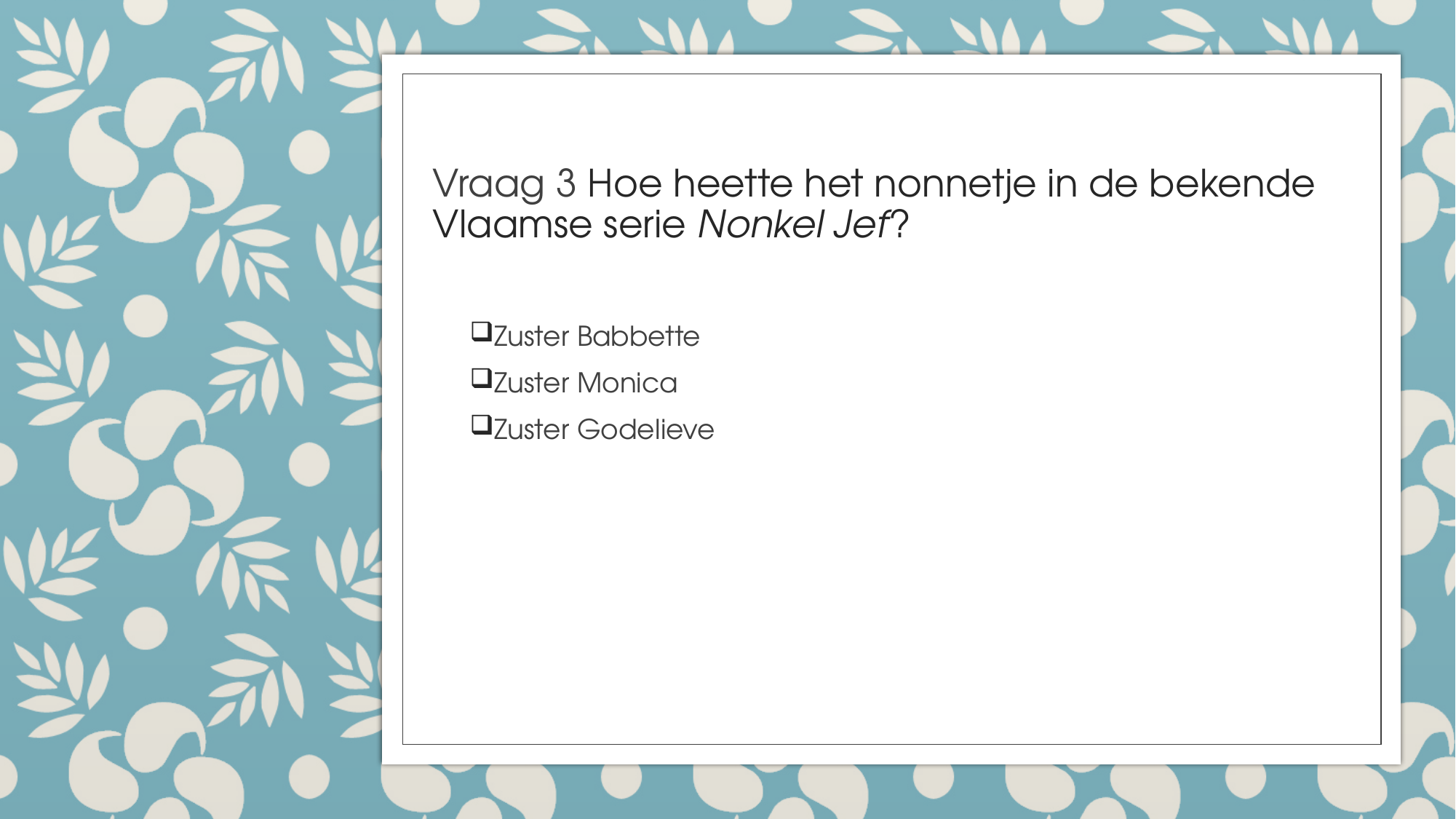

# Vraag 3 Hoe heette het nonnetje in de bekende Vlaamse serie Nonkel Jef?
Zuster Babbette
Zuster Monica
Zuster Godelieve